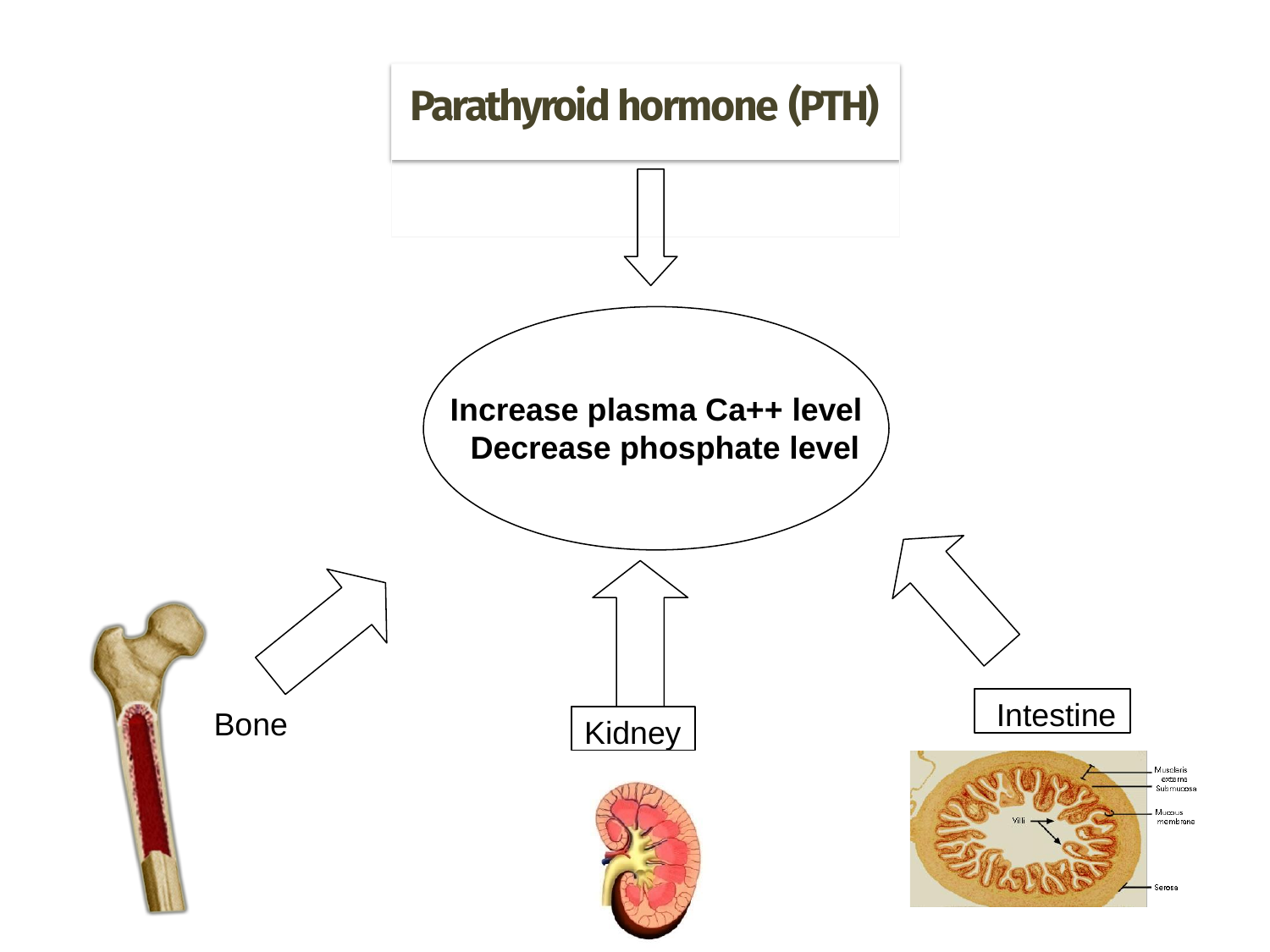

# Parathyroid hormone (PTH)

Increase plasma Ca++ level  Decrease phosphate level

Intestine
Bone

Kidney